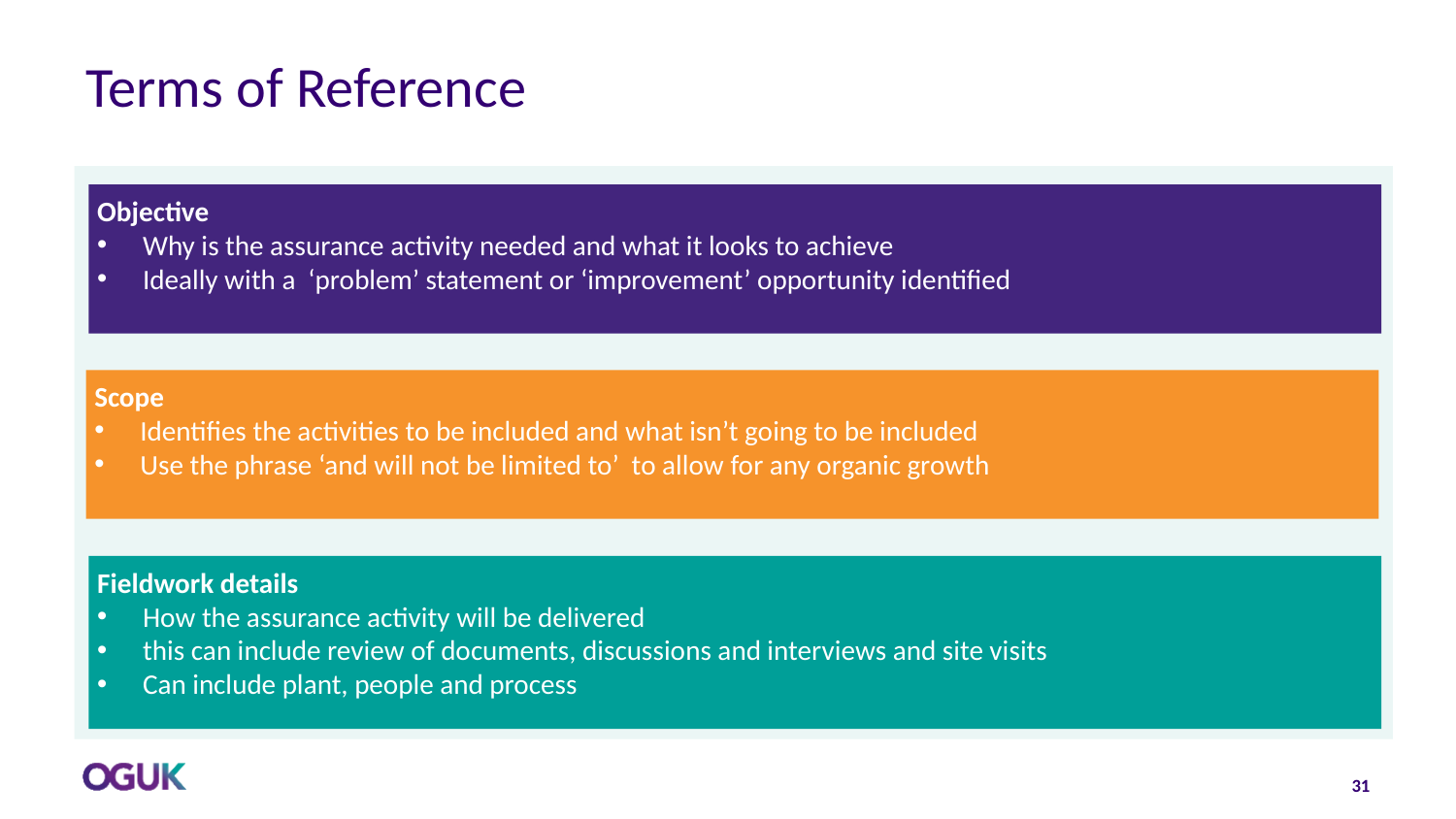

# Terms of Reference

Objective
Why is the assurance activity needed and what it looks to achieve
Ideally with a  ‘problem’ statement or ‘improvement’ opportunity identified
Scope
Identifies the activities to be included and what isn’t going to be included
Use the phrase ‘and will not be limited to’  to allow for any organic growth
Fieldwork details
How the assurance activity will be delivered
this can include review of documents, discussions and interviews and site visits
Can include plant, people and process
31